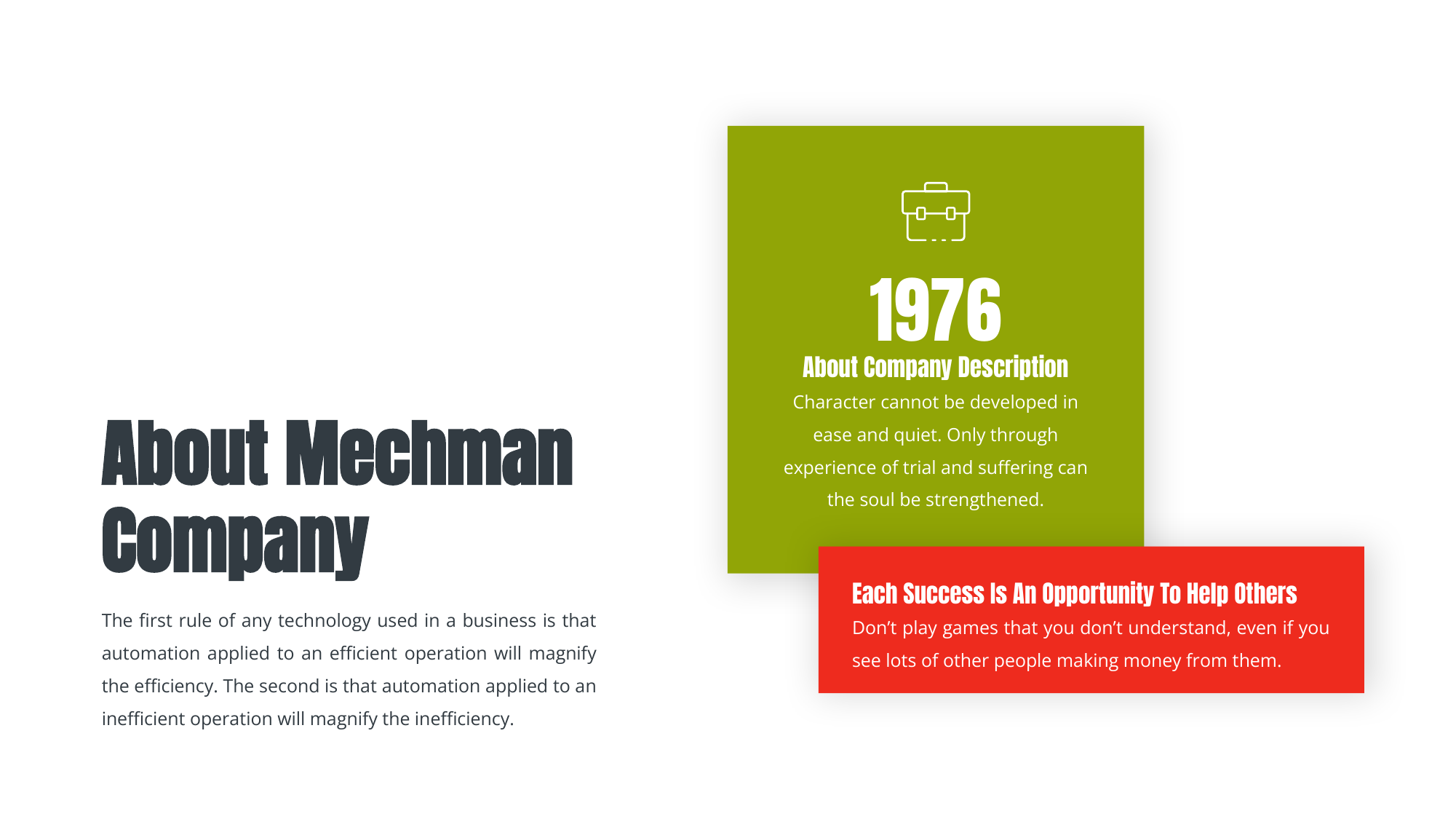

1976
About Company Description
Character cannot be developed in ease and quiet. Only through experience of trial and suffering can the soul be strengthened.
About Mechman Company

Each Success Is An Opportunity To Help Others
The first rule of any technology used in a business is that automation applied to an efficient operation will magnify the efficiency. The second is that automation applied to an inefficient operation will magnify the inefficiency.
Don’t play games that you don’t understand, even if you see lots of other people making money from them.